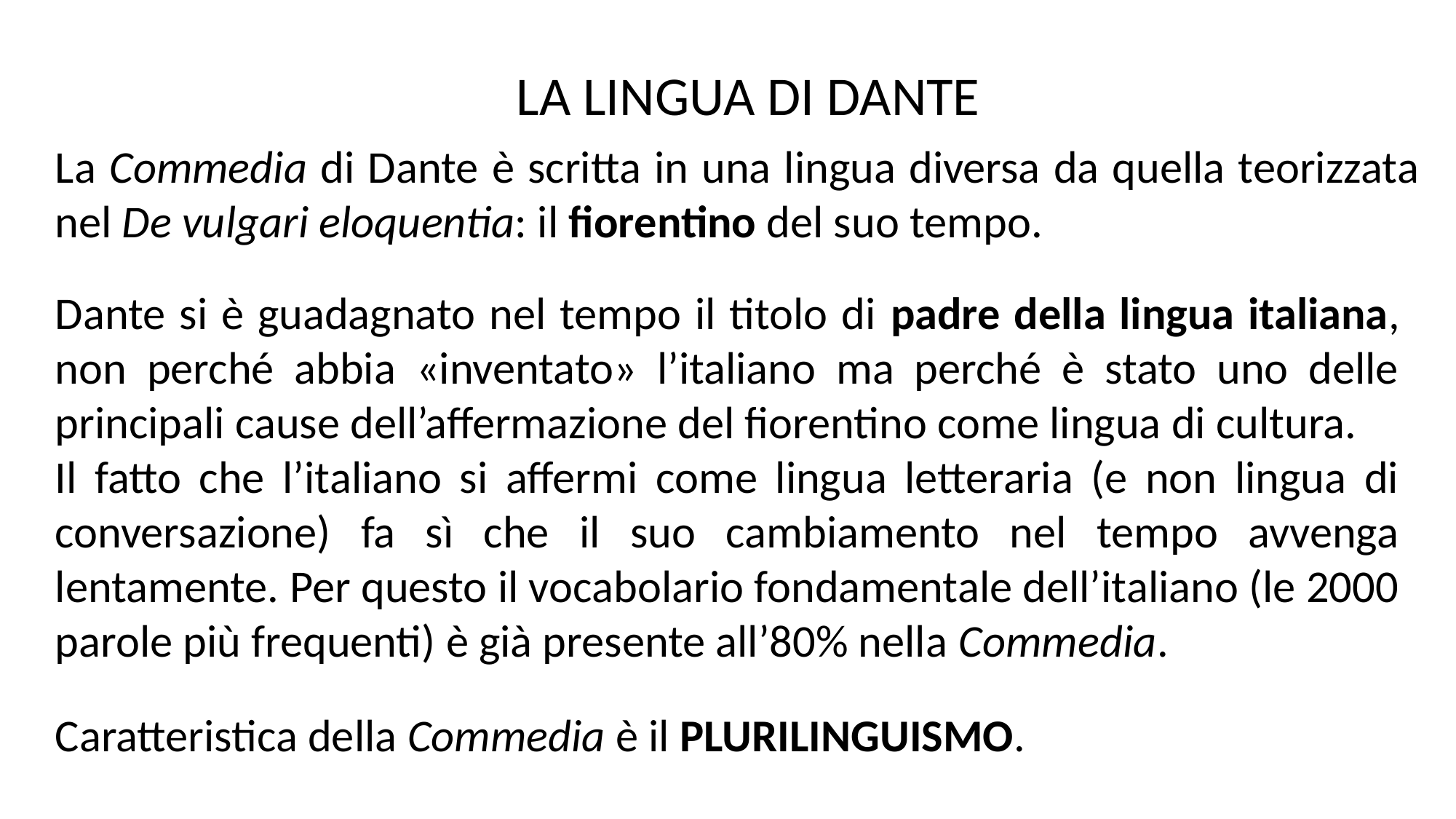

LA LINGUA DI DANTE
La Commedia di Dante è scritta in una lingua diversa da quella teorizzata nel De vulgari eloquentia: il fiorentino del suo tempo.
Dante si è guadagnato nel tempo il titolo di padre della lingua italiana, non perché abbia «inventato» l’italiano ma perché è stato uno delle principali cause dell’affermazione del fiorentino come lingua di cultura.
Il fatto che l’italiano si affermi come lingua letteraria (e non lingua di conversazione) fa sì che il suo cambiamento nel tempo avvenga lentamente. Per questo il vocabolario fondamentale dell’italiano (le 2000 parole più frequenti) è già presente all’80% nella Commedia.
Caratteristica della Commedia è il PLURILINGUISMO.